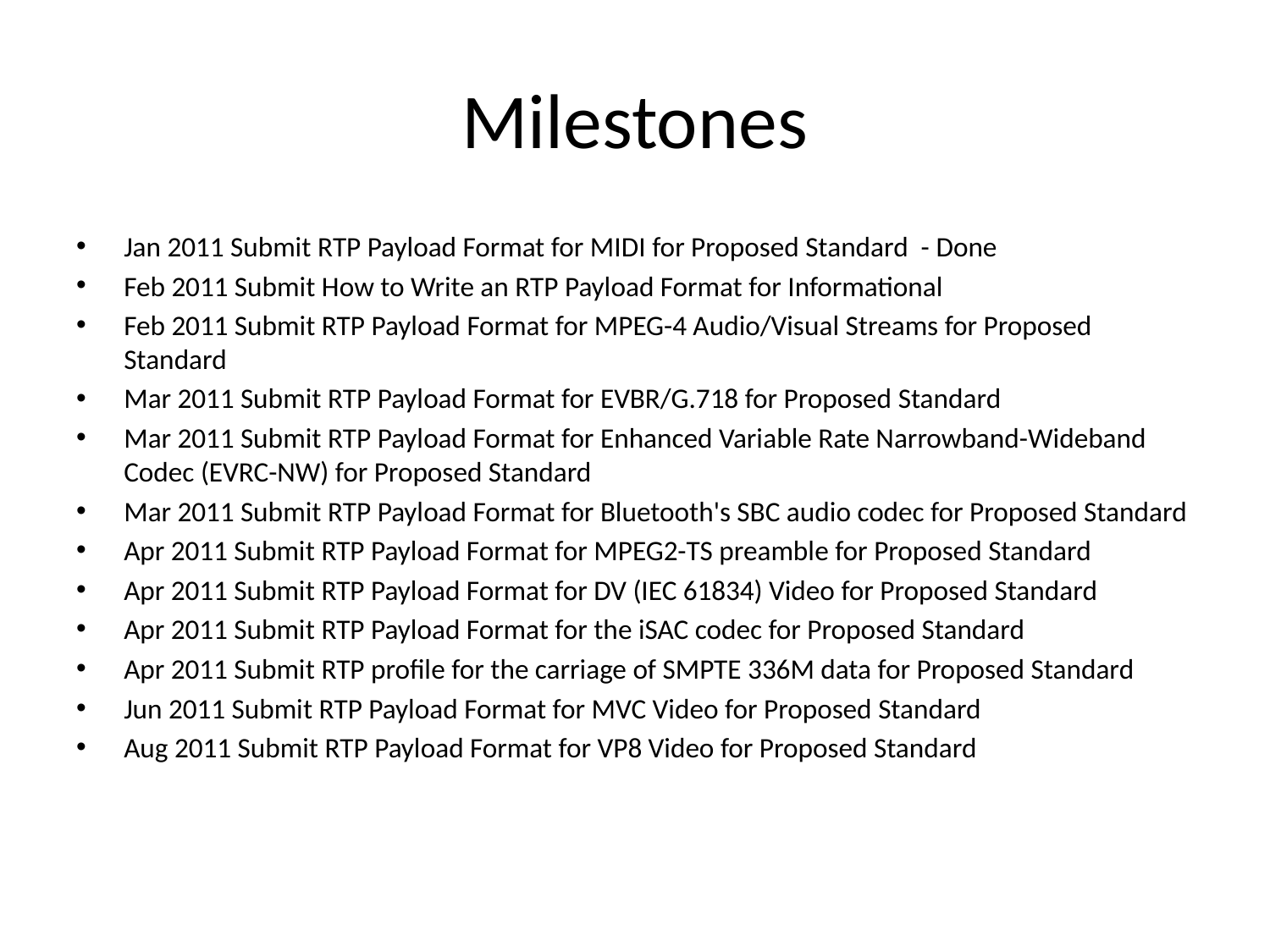

# Milestones
Jan 2011 Submit RTP Payload Format for MIDI for Proposed Standard  - Done
Feb 2011 Submit How to Write an RTP Payload Format for Informational
Feb 2011 Submit RTP Payload Format for MPEG-4 Audio/Visual Streams for Proposed Standard
Mar 2011 Submit RTP Payload Format for EVBR/G.718 for Proposed Standard
Mar 2011 Submit RTP Payload Format for Enhanced Variable Rate Narrowband-Wideband Codec (EVRC-NW) for Proposed Standard
Mar 2011 Submit RTP Payload Format for Bluetooth's SBC audio codec for Proposed Standard
Apr 2011 Submit RTP Payload Format for MPEG2-TS preamble for Proposed Standard
Apr 2011 Submit RTP Payload Format for DV (IEC 61834) Video for Proposed Standard
Apr 2011 Submit RTP Payload Format for the iSAC codec for Proposed Standard
Apr 2011 Submit RTP profile for the carriage of SMPTE 336M data for Proposed Standard
Jun 2011 Submit RTP Payload Format for MVC Video for Proposed Standard
Aug 2011 Submit RTP Payload Format for VP8 Video for Proposed Standard